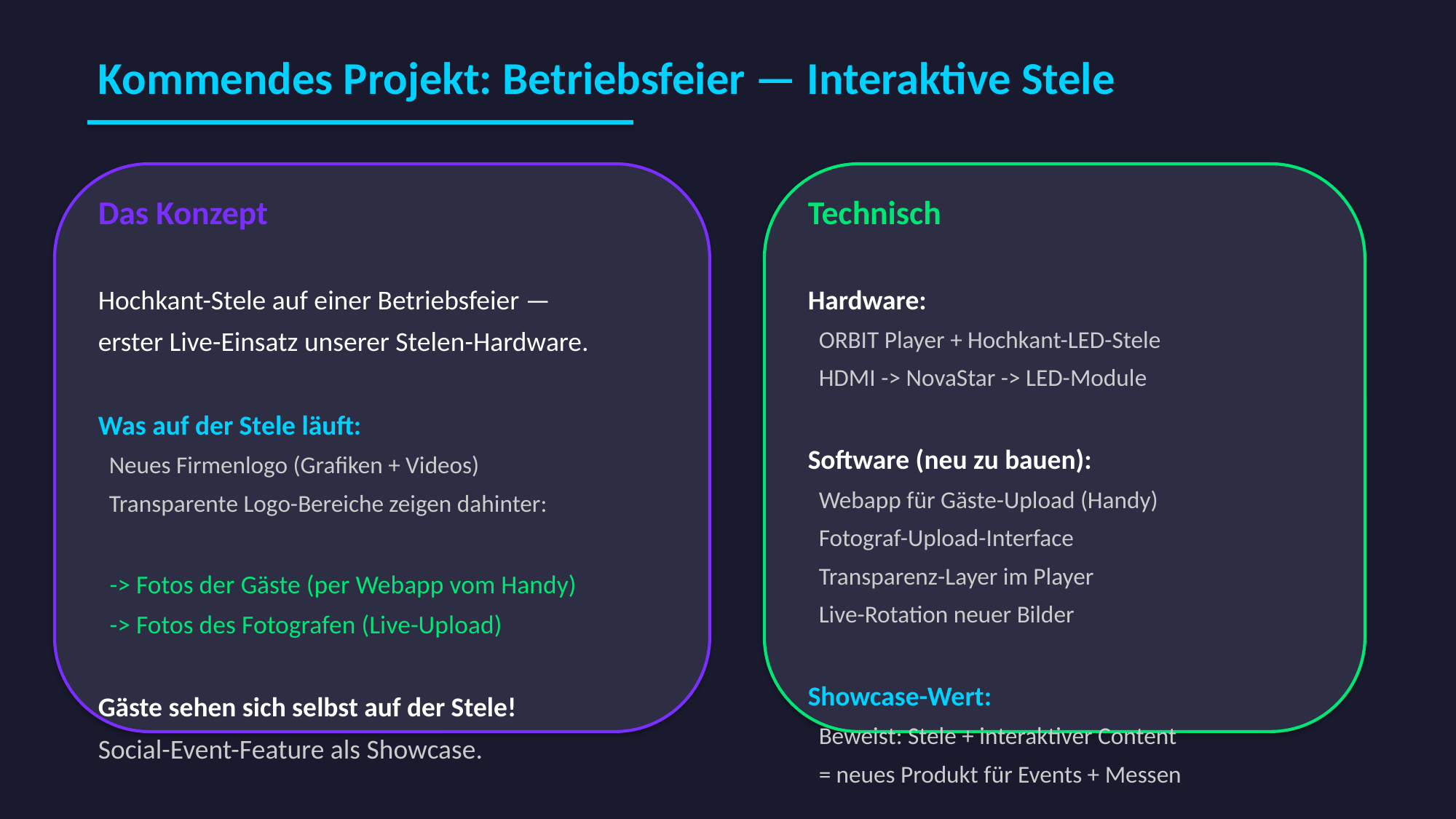

Kommendes Projekt: Betriebsfeier — Interaktive Stele

Das Konzept

Hochkant-Stele auf einer Betriebsfeier —
erster Live-Einsatz unserer Stelen-Hardware.

Was auf der Stele läuft:
  Neues Firmenlogo (Grafiken + Videos)
  Transparente Logo-Bereiche zeigen dahinter:

  -> Fotos der Gäste (per Webapp vom Handy)
  -> Fotos des Fotografen (Live-Upload)

Gäste sehen sich selbst auf der Stele!
Social-Event-Feature als Showcase.
Technisch

Hardware:
  ORBIT Player + Hochkant-LED-Stele
  HDMI -> NovaStar -> LED-Module

Software (neu zu bauen):
  Webapp für Gäste-Upload (Handy)
  Fotograf-Upload-Interface
  Transparenz-Layer im Player
  Live-Rotation neuer Bilder

Showcase-Wert:
  Beweist: Stele + interaktiver Content
  = neues Produkt für Events + Messen